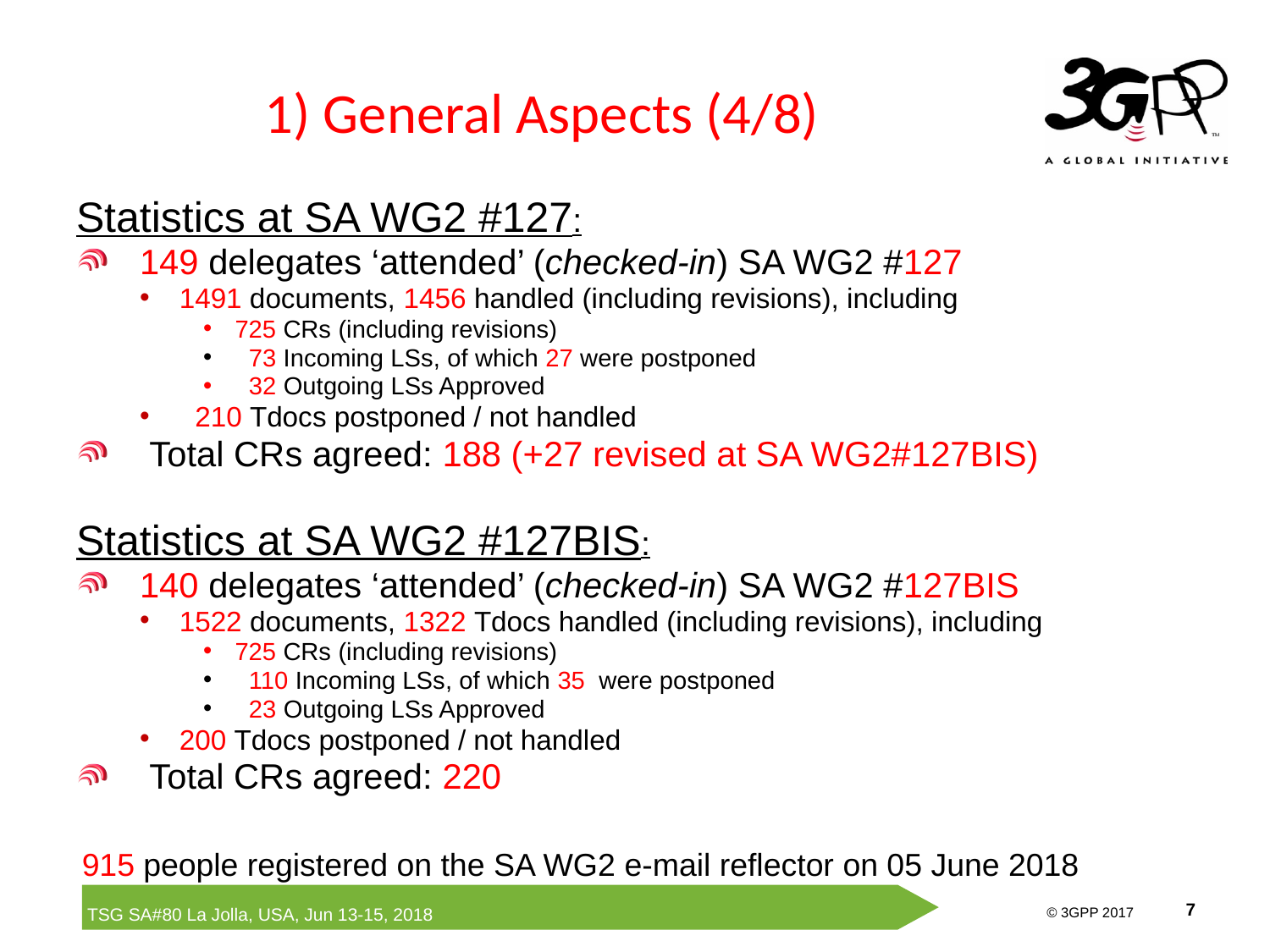

# 1) General Aspects (4/8)
Statistics at SA WG2 #127:
149 delegates ‘attended’ (checked-in) SA WG2 #127
1491 documents, 1456 handled (including revisions), including
725 CRs (including revisions)
  73 Incoming LSs, of which 27 were postponed
  32 Outgoing LSs Approved
  210 Tdocs postponed / not handled
 Total CRs agreed: 188 (+27 revised at SA WG2#127BIS)

Statistics at SA WG2 #127BIS:
140 delegates ‘attended’ (checked-in) SA WG2 #127BIS
1522 documents, 1322 Tdocs handled (including revisions), including
725 CRs (including revisions)
  110 Incoming LSs, of which 35  were postponed
  23 Outgoing LSs Approved
200 Tdocs postponed / not handled
 Total CRs agreed: 220

915 people registered on the SA WG2 e-mail reflector on 05 June 2018